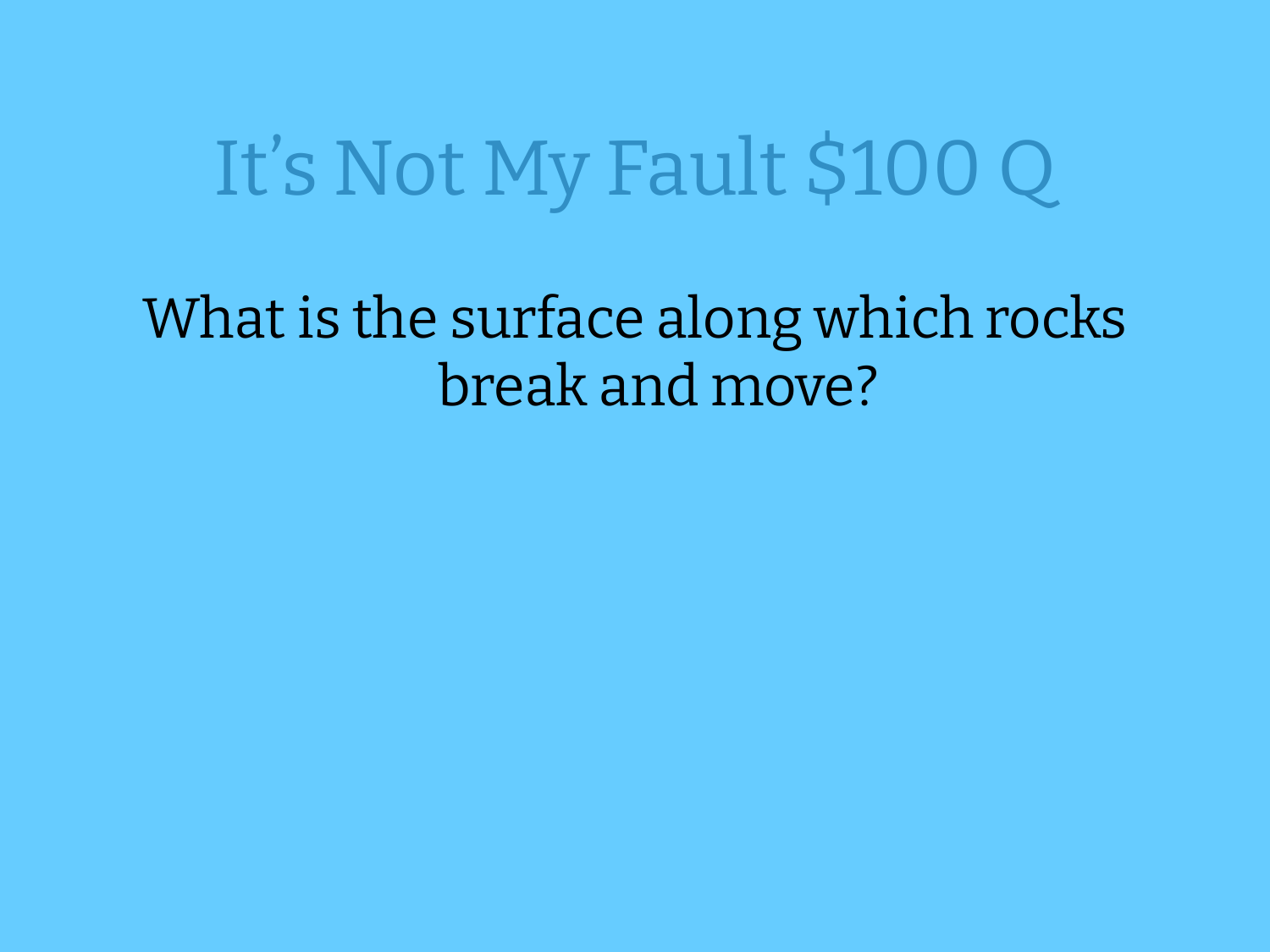

# It’s Not My Fault $100 Q
What is the surface along which rocks break and move?